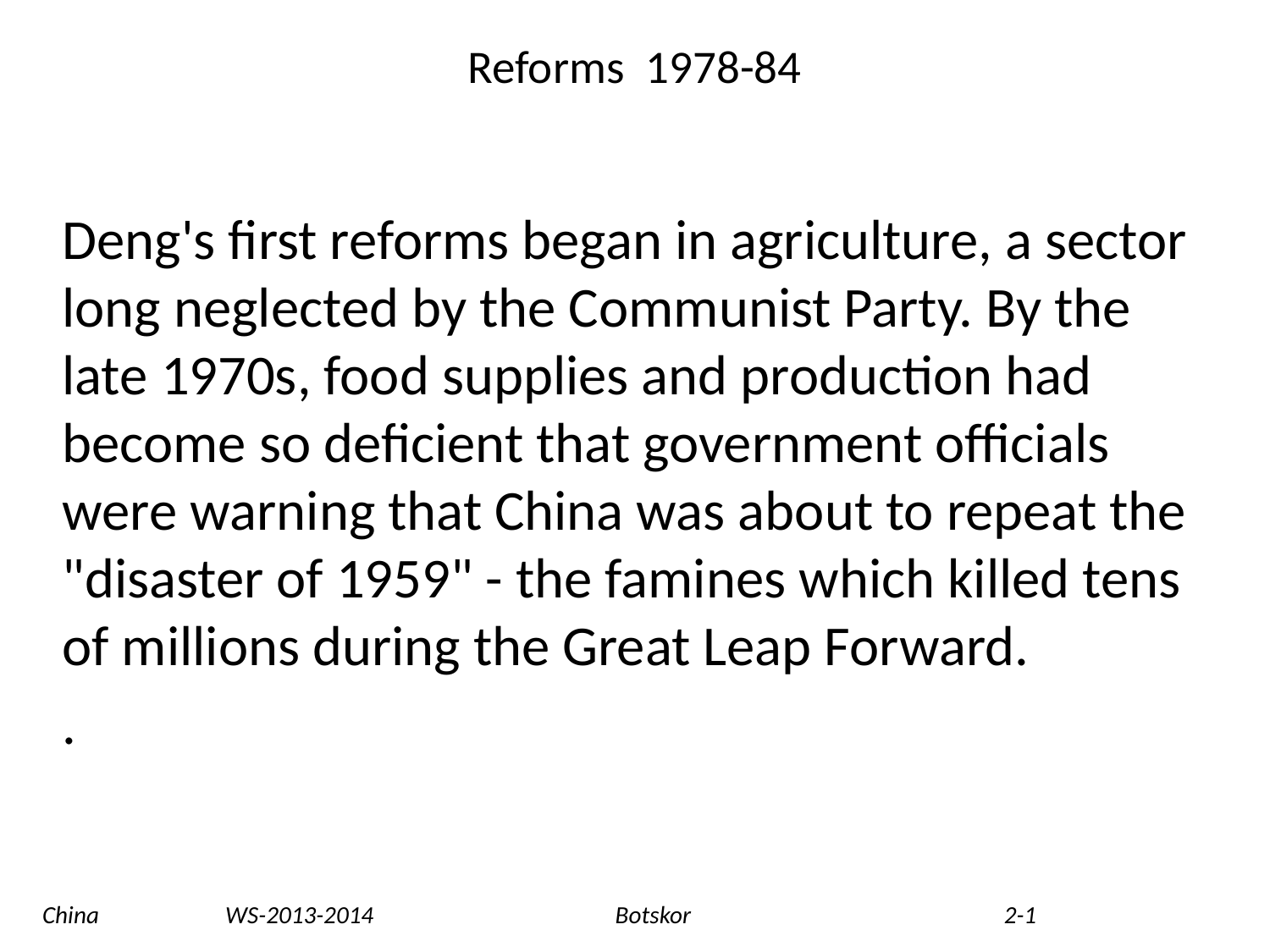

# Reforms  1978-84
Deng's first reforms began in agriculture, a sector long neglected by the Communist Party. By the late 1970s, food supplies and production had become so deficient that government officials were warning that China was about to repeat the "disaster of 1959" - the famines which killed tens of millions during the Great Leap Forward.
.
China                       WS-2013-2014                                            Botskor                                                         2-1